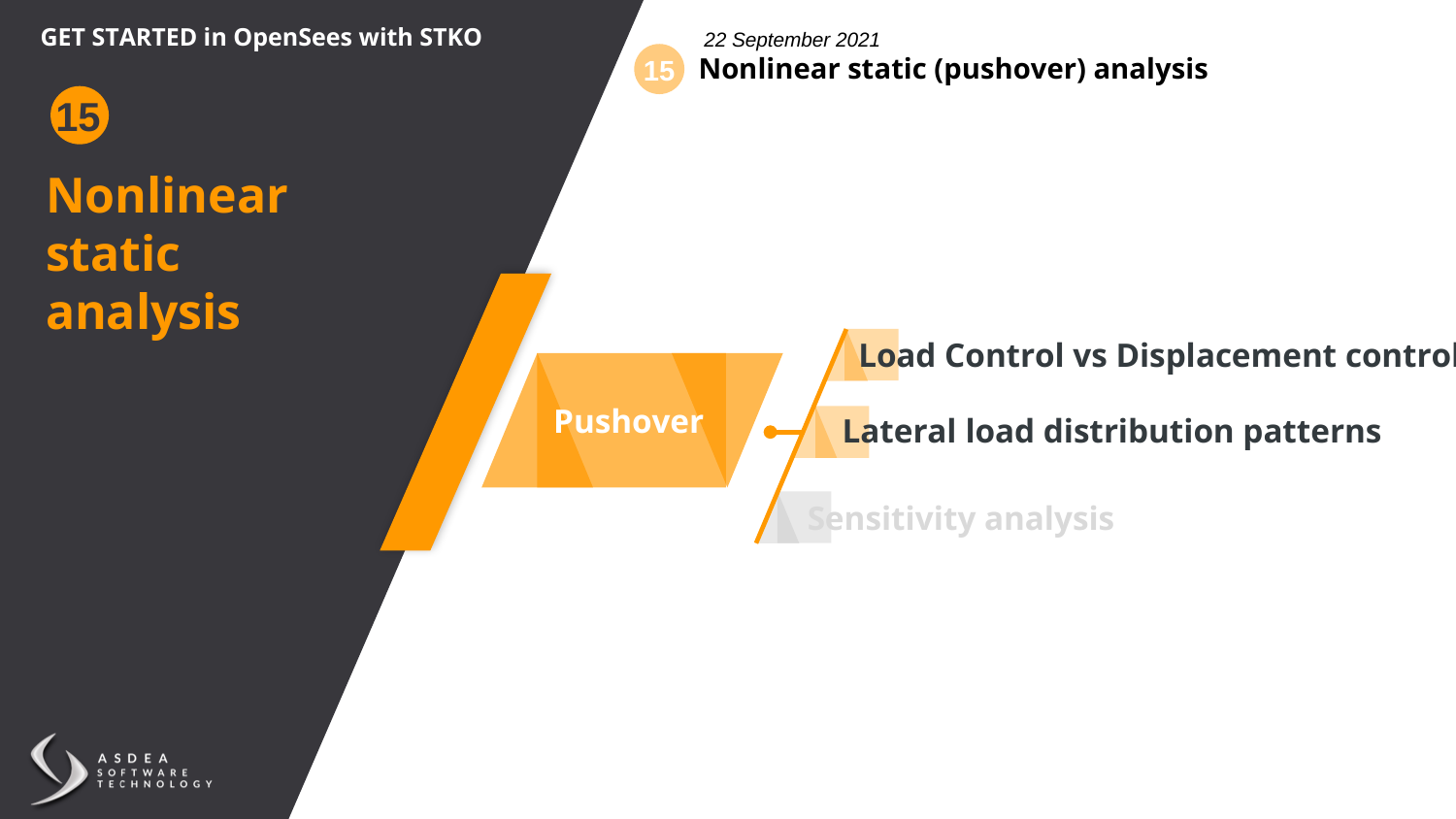

GET STARTED in OpenSees with STKO
 22 September 2021
Nonlinear static (pushover) analysis

15
15

Nonlinear
static
analysis
Load Control vs Displacement control

Pushover

Lateral load distribution patterns

Sensitivity analysis